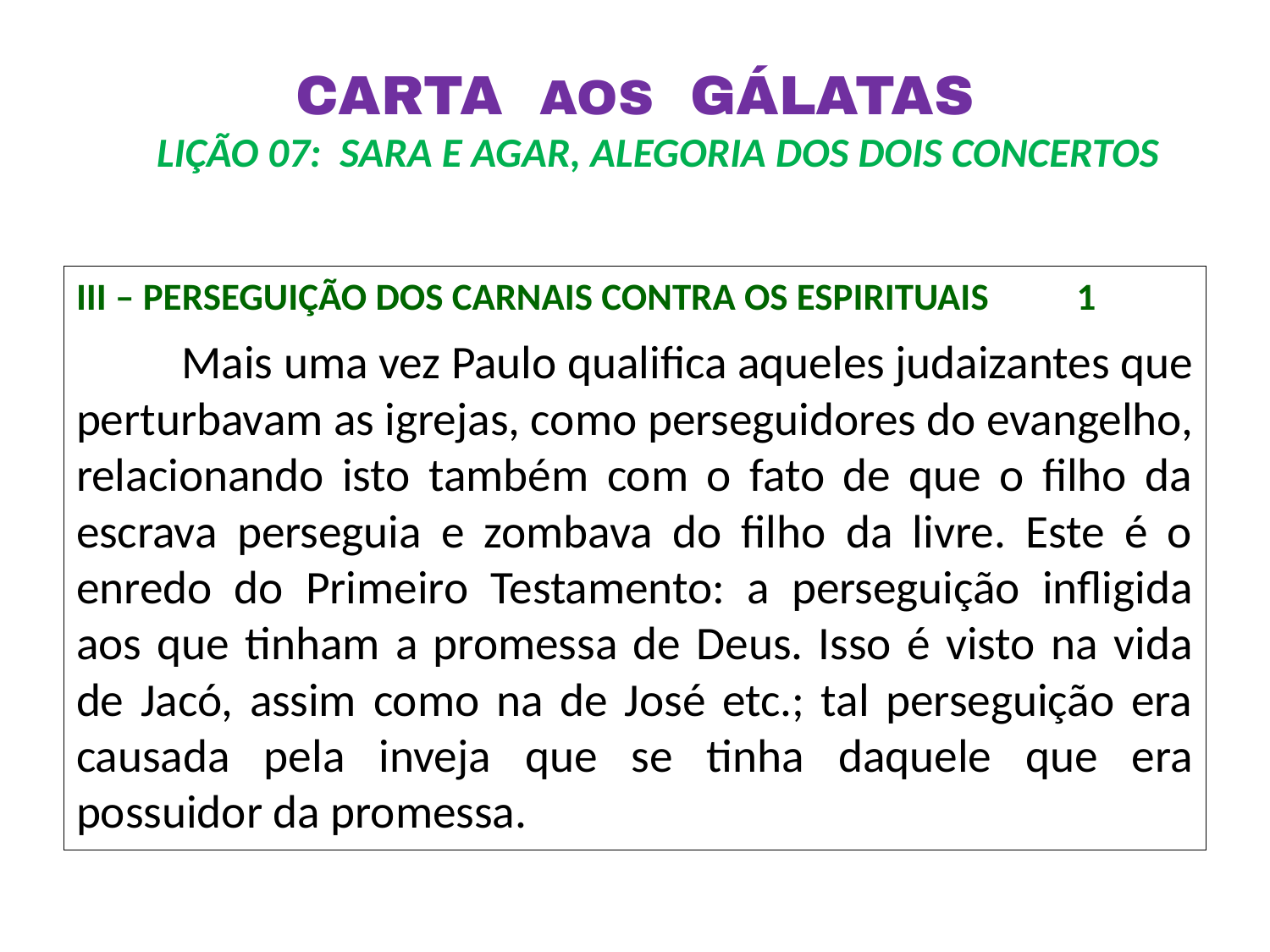

# CARTA  AOS  GÁLATAS LIÇÃO 07:  SARA E AGAR, ALEGORIA DOS DOIS CONCERTOS
III – PERSEGUIÇÃO DOS CARNAIS CONTRA OS ESPIRITUAIS	      1

	Mais uma vez Paulo qualifica aqueles judaizantes que perturbavam as igrejas, como perseguidores do evangelho, relacionando isto também com o fato de que o filho da escrava perseguia e zombava do filho da livre. Este é o enredo do Primeiro Testamento: a perseguição infligida aos que tinham a promessa de Deus. Isso é visto na vida de Jacó, assim como na de José etc.; tal perseguição era causada pela inveja que se tinha daquele que era possuidor da promessa.